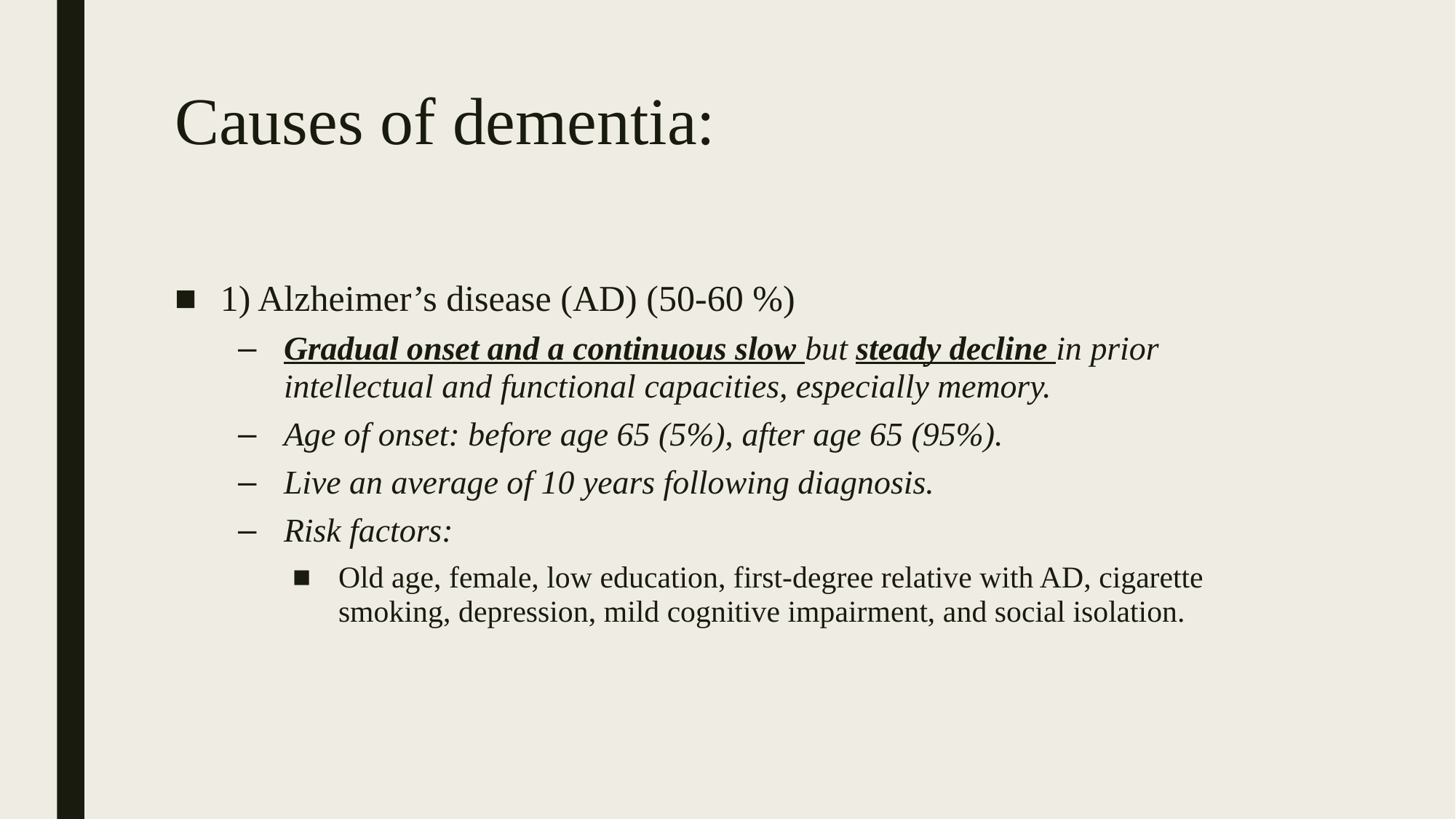

# Causes of dementia:
1) Alzheimer’s disease (AD) (50-60 %)
Gradual onset and a continuous slow but steady decline in prior intellectual and functional capacities, especially memory.
Age of onset: before age 65 (5%), after age 65 (95%).
Live an average of 10 years following diagnosis.
Risk factors:
Old age, female, low education, first-degree relative with AD, cigarette smoking, depression, mild cognitive impairment, and social isolation.